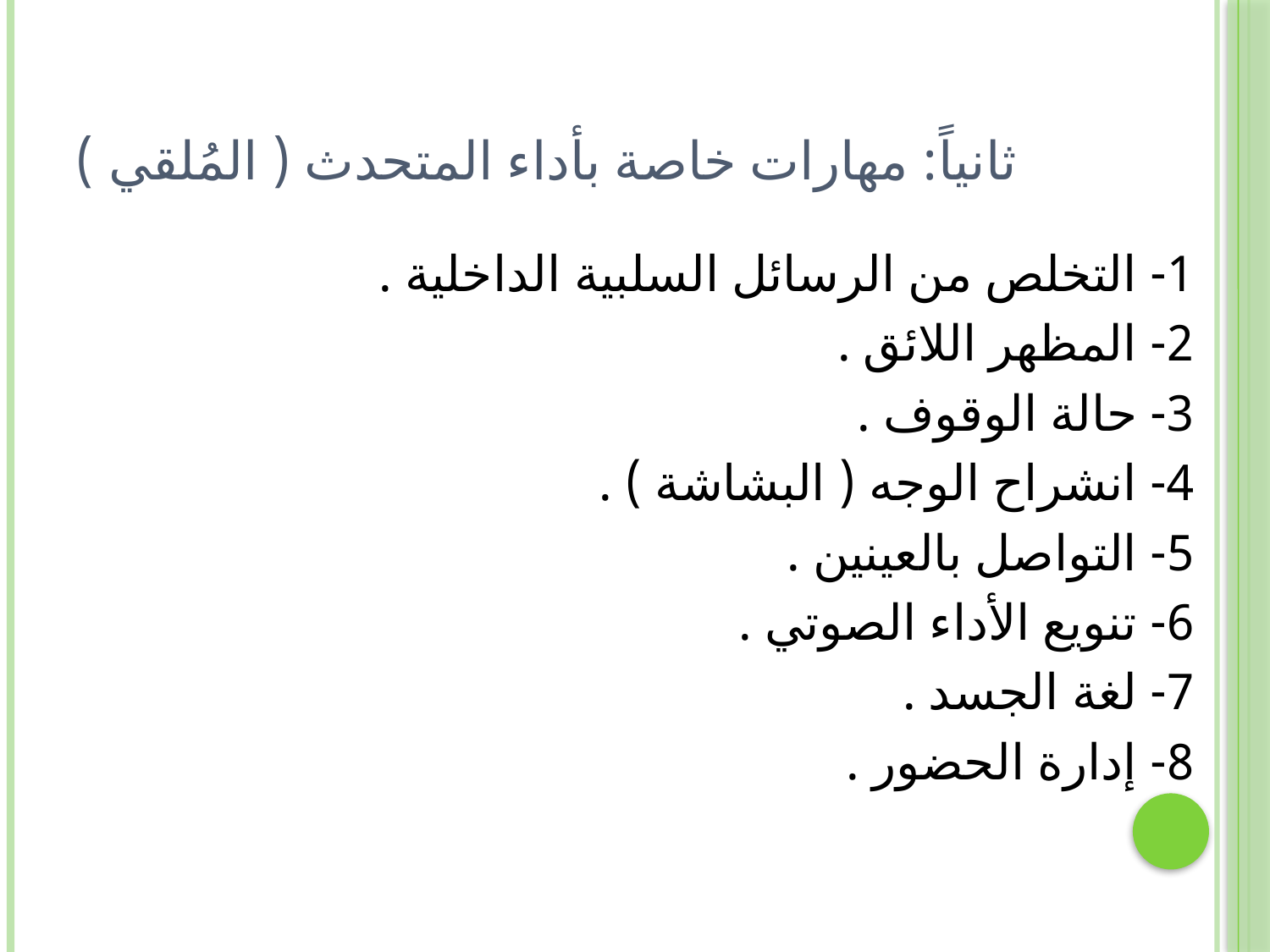

# ثانياً: مهارات خاصة بأداء المتحدث ( المُلقي )
1- التخلص من الرسائل السلبية الداخلية .
2- المظهر اللائق .
3- حالة الوقوف .
4- انشراح الوجه ( البشاشة ) .
5- التواصل بالعينين .
6- تنويع الأداء الصوتي .
7- لغة الجسد .
8- إدارة الحضور .